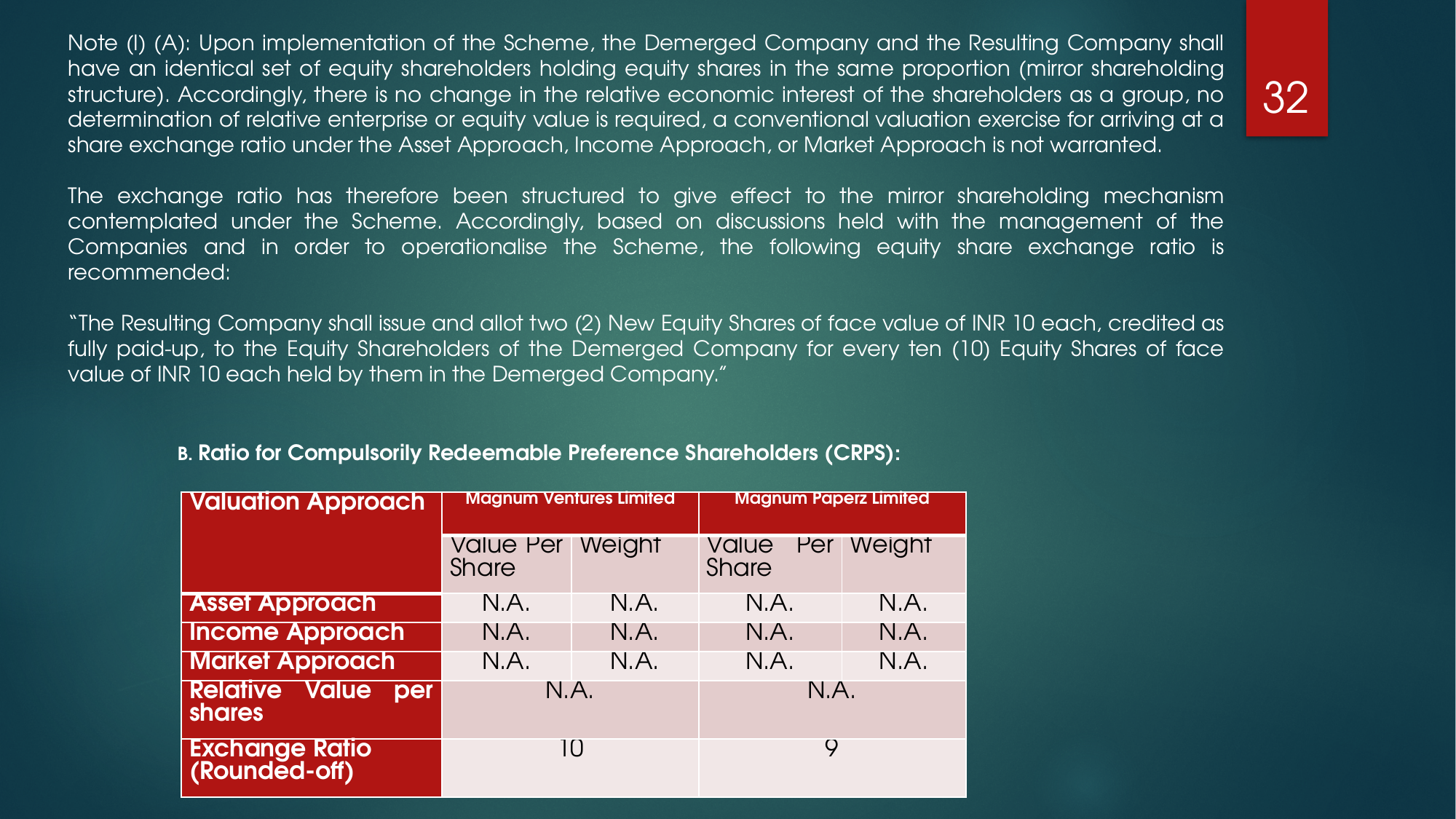

Note (I) (A): Upon implementation of the Scheme, the Demerged Company and the Resulting Company shall have an identical set of equity shareholders holding equity shares in the same proportion (mirror shareholding structure). Accordingly, there is no change in the relative economic interest of the shareholders as a group, no determination of relative enterprise or equity value is required, a conventional valuation exercise for arriving at a share exchange ratio under the Asset Approach, Income Approach, or Market Approach is not warranted.

The exchange ratio has therefore been structured to give effect to the mirror shareholding mechanism contemplated under the Scheme. Accordingly, based on discussions held with the management of the Companies and in order to operationalise the Scheme, the following equity share exchange ratio is recommended:

“The Resulting Company shall issue and allot two (2) New Equity Shares of face value of INR 10 each, credited as fully paid-up, to the Equity Shareholders of the Demerged Company for every ten (10) Equity Shares of face value of INR 10 each held by them in the Demerged Company.”

32
.

B. Ratio for Compulsorily Redeemable Preference Shareholders (CRPS):

| Valuation Approach | Magnum Ventures Limited |  | Magnum Paperz Limited |  |
| --- | --- | --- | --- | --- |
|  | Value Per Share | Weight | Value Per Share | Weight |
| Asset Approach | N.A. | N.A. | N.A. | N.A. |
| Income Approach | N.A. | N.A. | N.A. | N.A. |
| Market Approach | N.A. | N.A. | N.A. | N.A. |
| Relative Value per shares | N.A. |  | N.A. |  |
| Exchange Ratio (Rounded-off) | 10 |  | 9 |  |